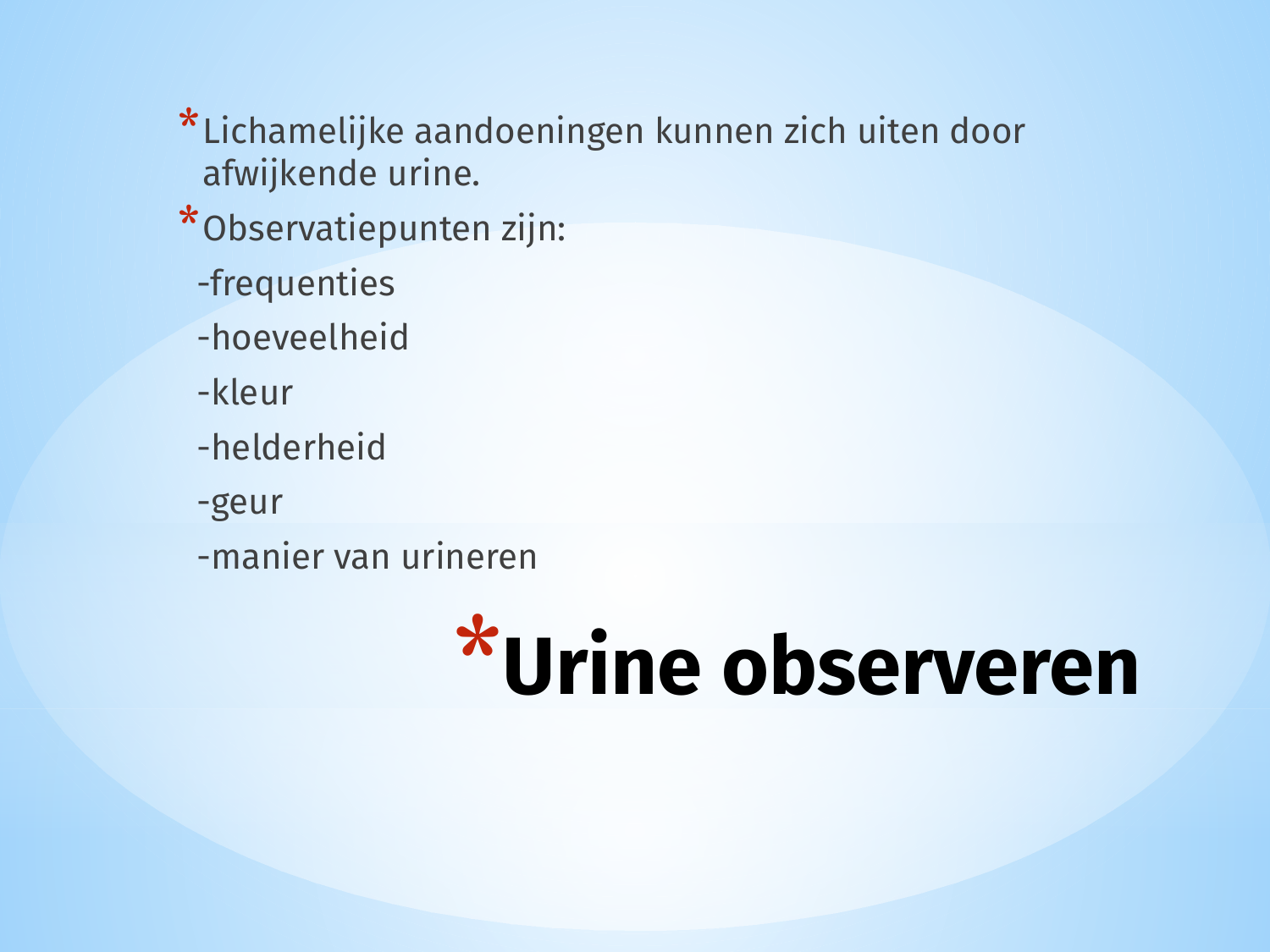

Lichamelijke aandoeningen kunnen zich uiten door afwijkende urine.
Observatiepunten zijn:
  -frequenties
  -hoeveelheid
  -kleur
  -helderheid
  -geur
  -manier van urineren
# Urine observeren